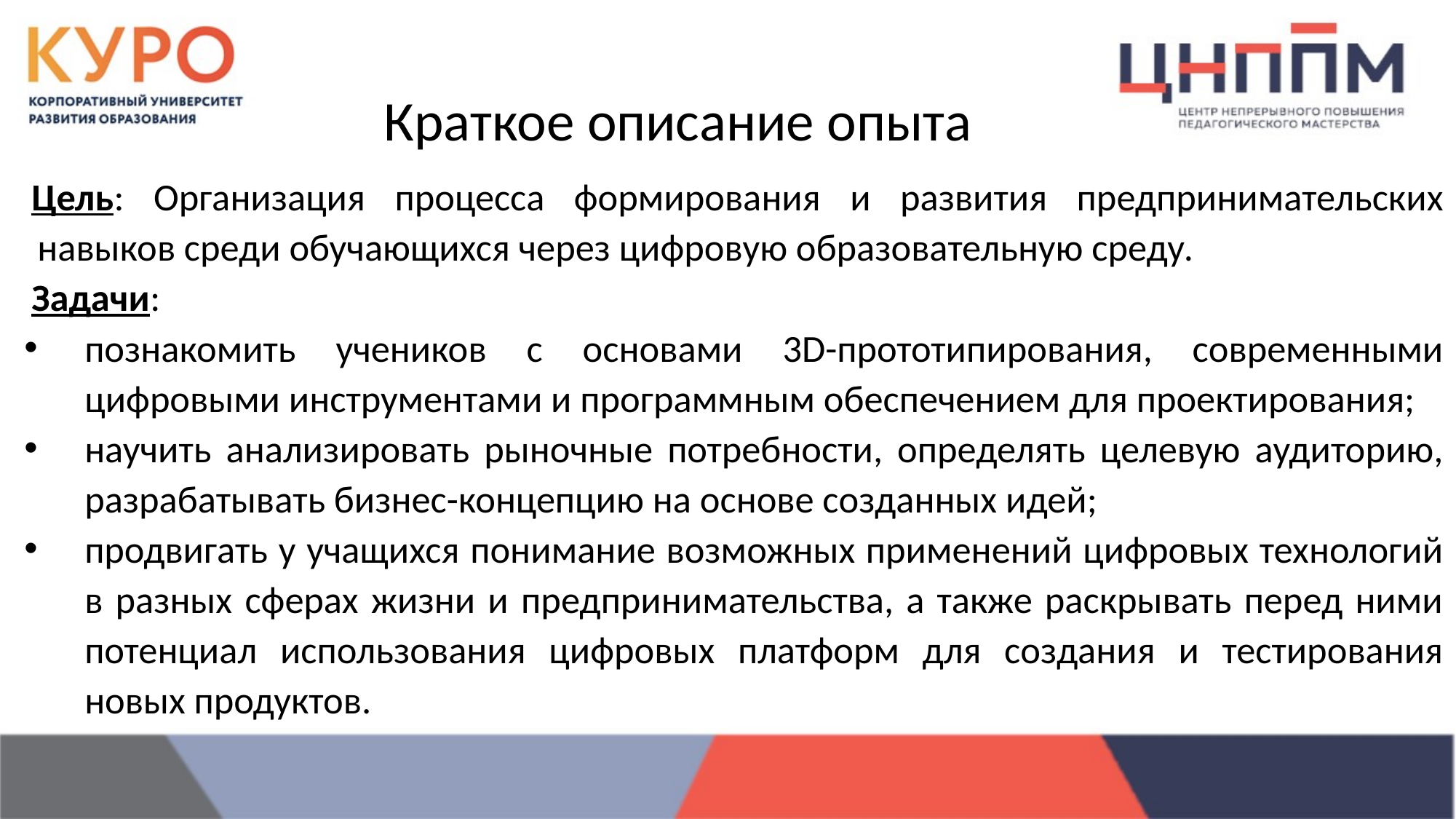

# Краткое описание опыта
Цель: Организация процесса формирования и развития предпринимательских навыков среди обучающихся через цифровую образовательную среду.
Задачи:
познакомить учеников с основами 3D-прототипирования, современными цифровыми инструментами и программным обеспечением для проектирования;
научить анализировать рыночные потребности, определять целевую аудиторию, разрабатывать бизнес-концепцию на основе созданных идей;
продвигать у учащихся понимание возможных применений цифровых технологий в разных сферах жизни и предпринимательства, а также раскрывать перед ними потенциал использования цифровых платформ для создания и тестирования новых продуктов.